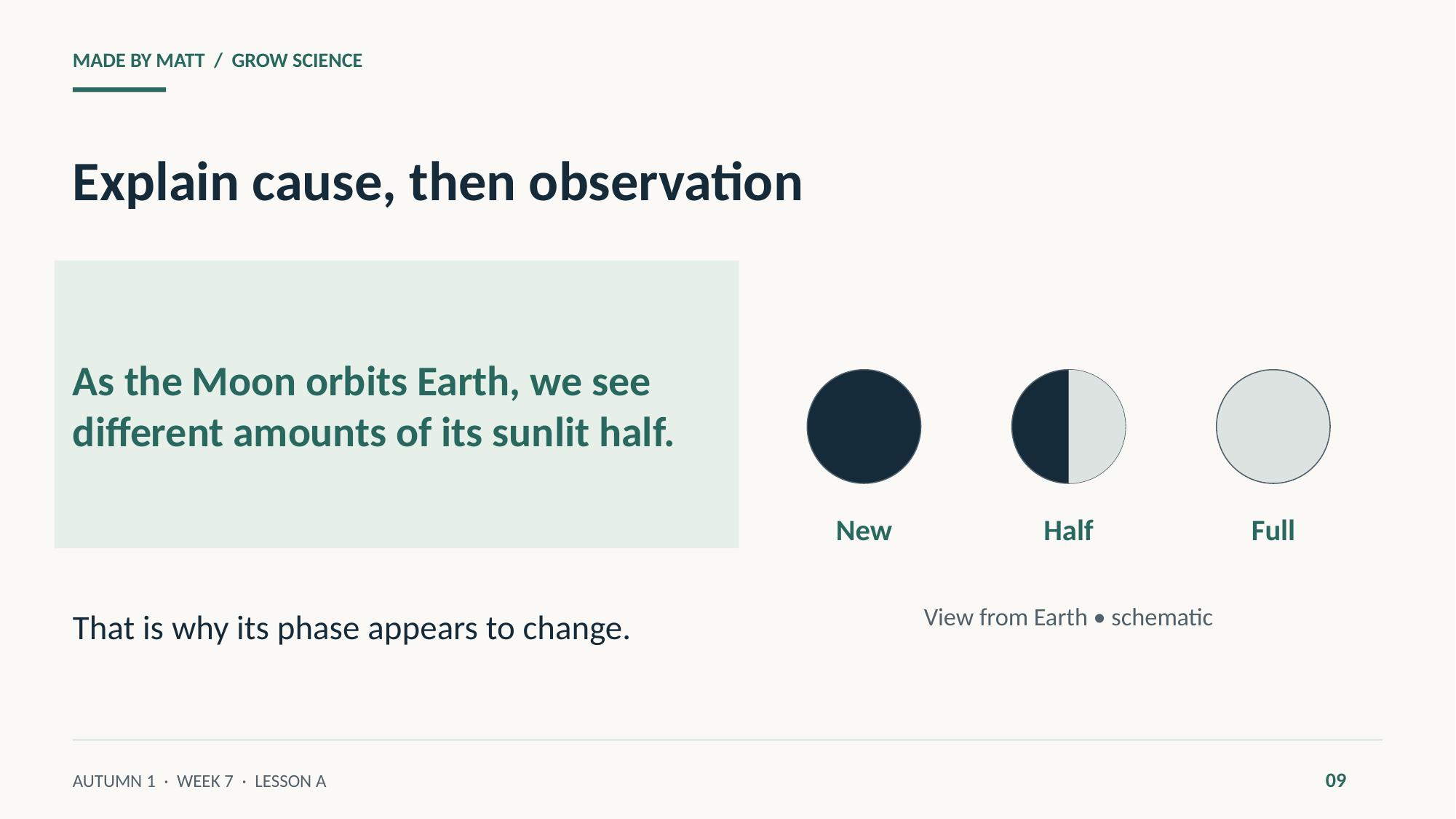

MADE BY MATT  /  GROW SCIENCE

Explain cause, then observation
As the Moon orbits Earth, we see different amounts of its sunlit half.

New
Half
Full
That is why its phase appears to change.
View from Earth • schematic

09
AUTUMN 1  ·  WEEK 7  ·  LESSON A